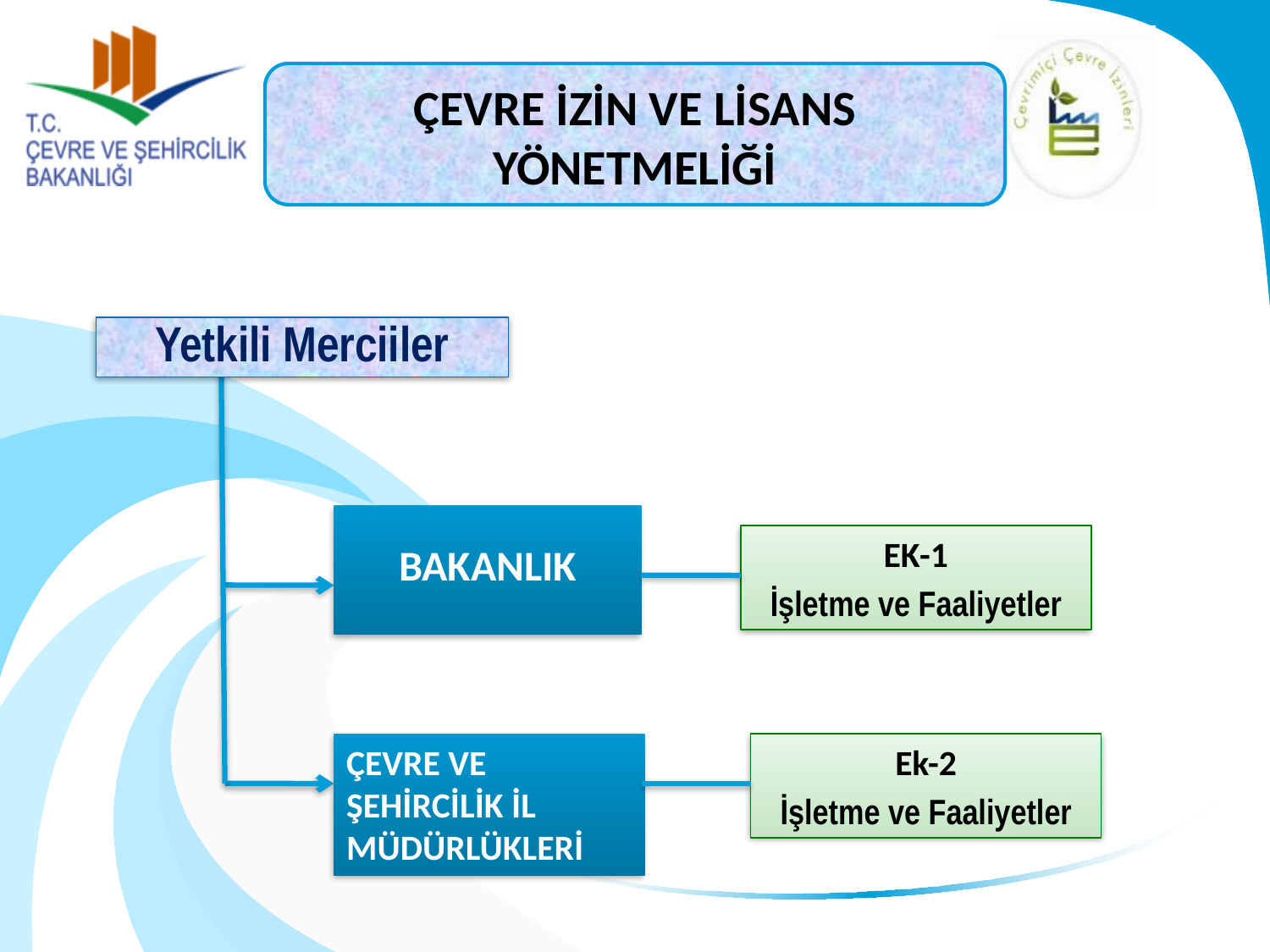

ÇEVRE İZİN VE LİSANS YÖNETMELİĞİ
Yetkili Merciiler
BAKANLIK

EK-1
İşletme ve Faaliyetler
ÇEVRE VE  ŞEHİRCİLİK İL MÜDÜRLÜKLERİ

Ek-2
İşletme ve Faaliyetler